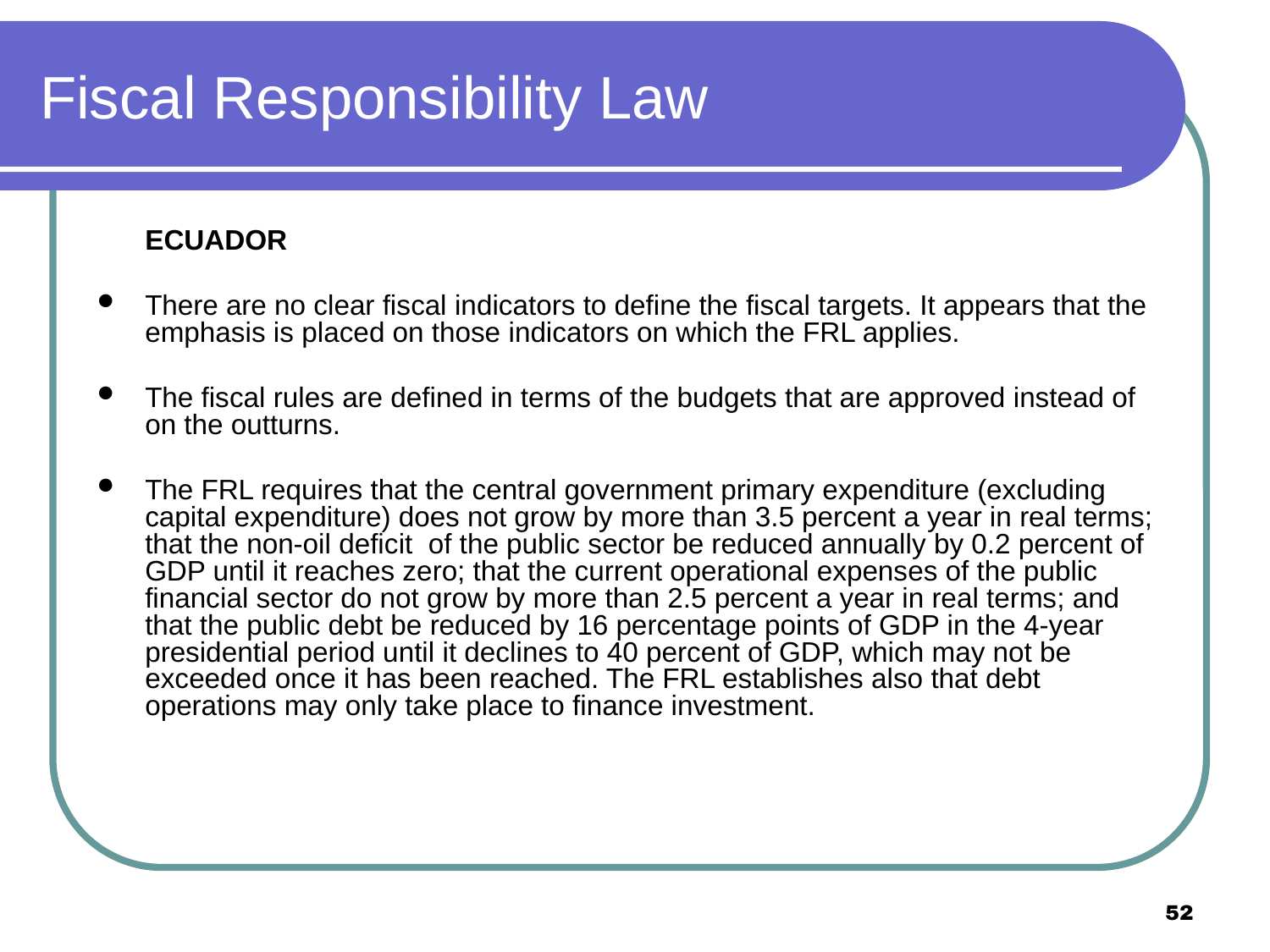

# Fiscal Responsibility Law
	ECUADOR

There are no clear fiscal indicators to define the fiscal targets. It appears that the emphasis is placed on those indicators on which the FRL applies.

The fiscal rules are defined in terms of the budgets that are approved instead of on the outturns.

The FRL requires that the central government primary expenditure (excluding capital expenditure) does not grow by more than 3.5 percent a year in real terms; that the non-oil deficit  of the public sector be reduced annually by 0.2 percent of GDP until it reaches zero; that the current operational expenses of the public financial sector do not grow by more than 2.5 percent a year in real terms; and that the public debt be reduced by 16 percentage points of GDP in the 4-year presidential period until it declines to 40 percent of GDP, which may not be exceeded once it has been reached. The FRL establishes also that debt operations may only take place to finance investment.
52